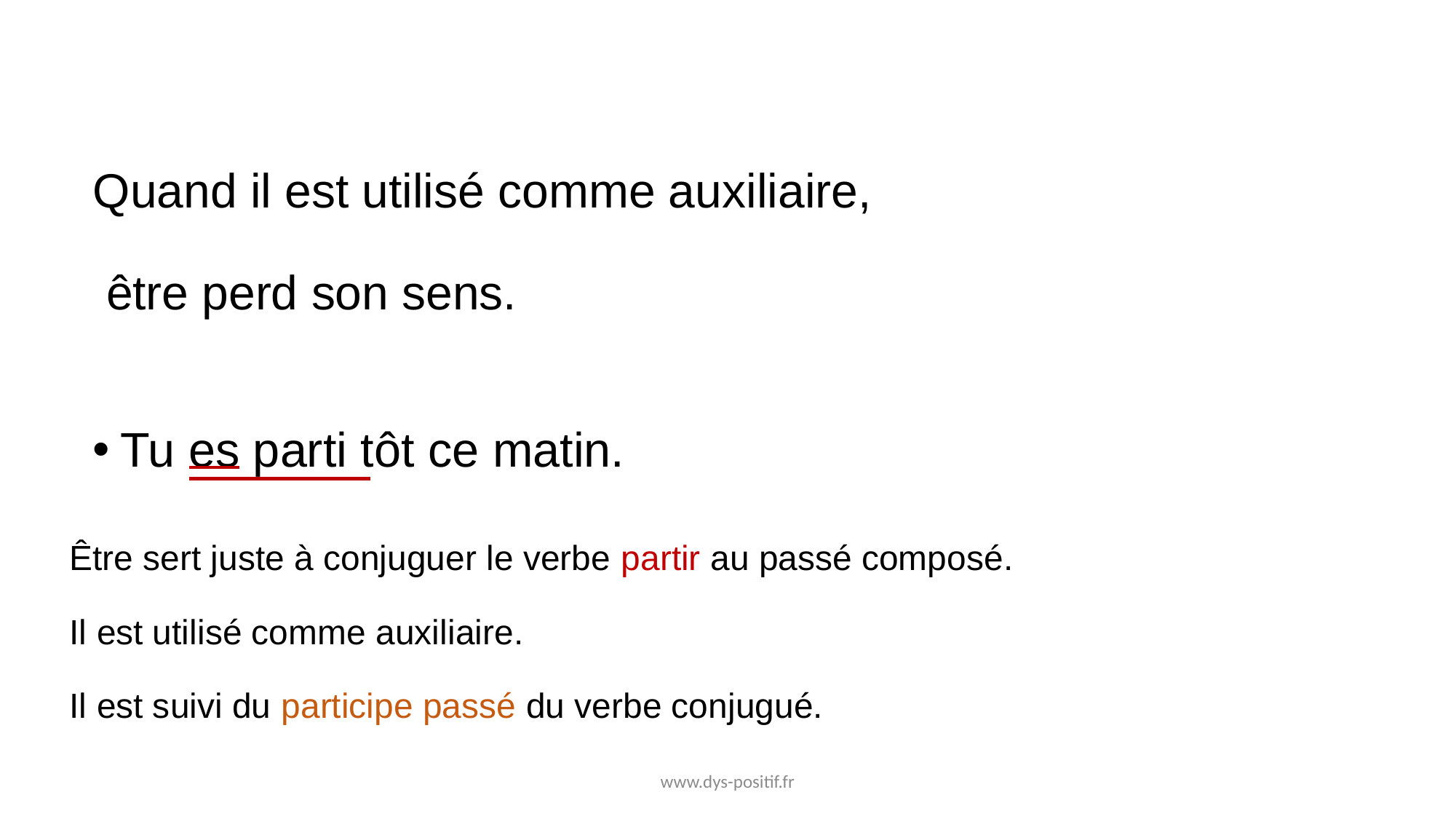

Quand il est utilisé comme auxiliaire,
 être perd son sens.

Tu es parti tôt ce matin.
Être sert juste à conjuguer le verbe partir au passé composé.
Il est utilisé comme auxiliaire.
Il est suivi du participe passé du verbe conjugué.

www.dys-positif.fr